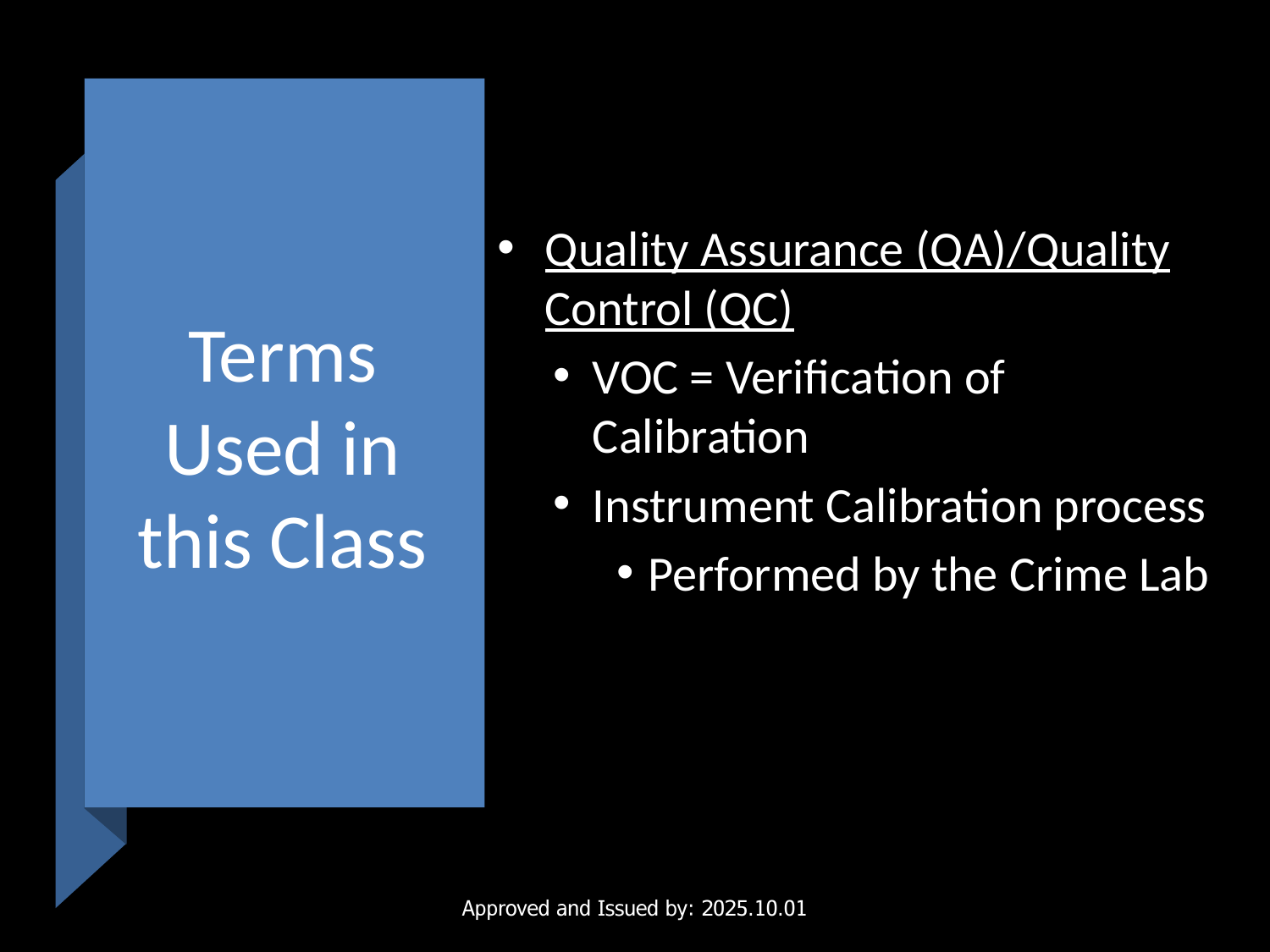

# Terms Used in this Class
Quality Assurance (QA)/Quality Control (QC)
VOC = Verification of Calibration
Instrument Calibration process
Performed by the Crime Lab

Approved and Issued by: 2025.10.01